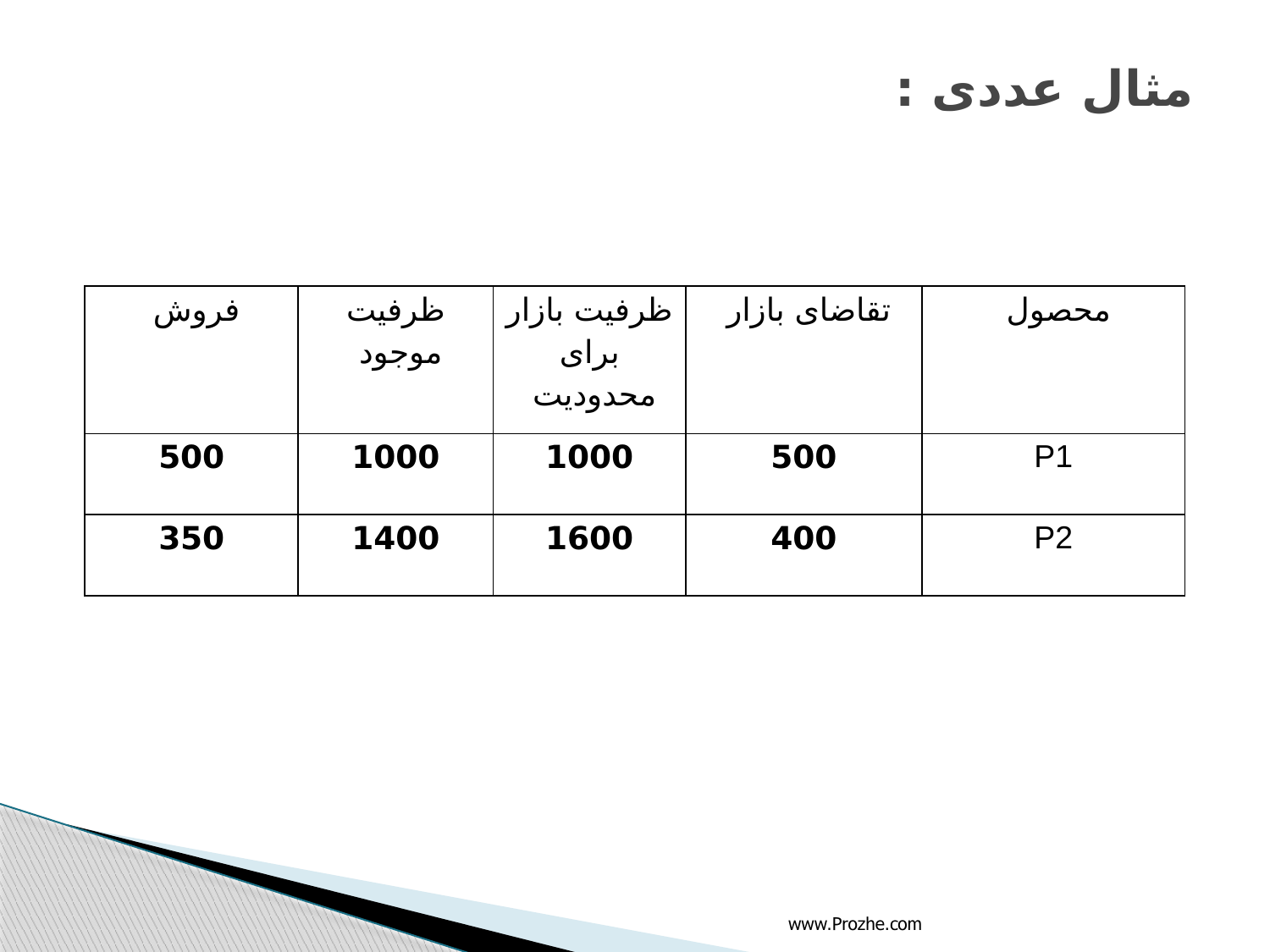

# مثال عددی :
| فروش | ظرفیت موجود | ظرفیت بازار برای محدودیت | تقاضای بازار | محصول |
| --- | --- | --- | --- | --- |
| 500 | 1000 | 1000 | 500 | P1 |
| 350 | 1400 | 1600 | 400 | P2 |
www.Prozhe.com